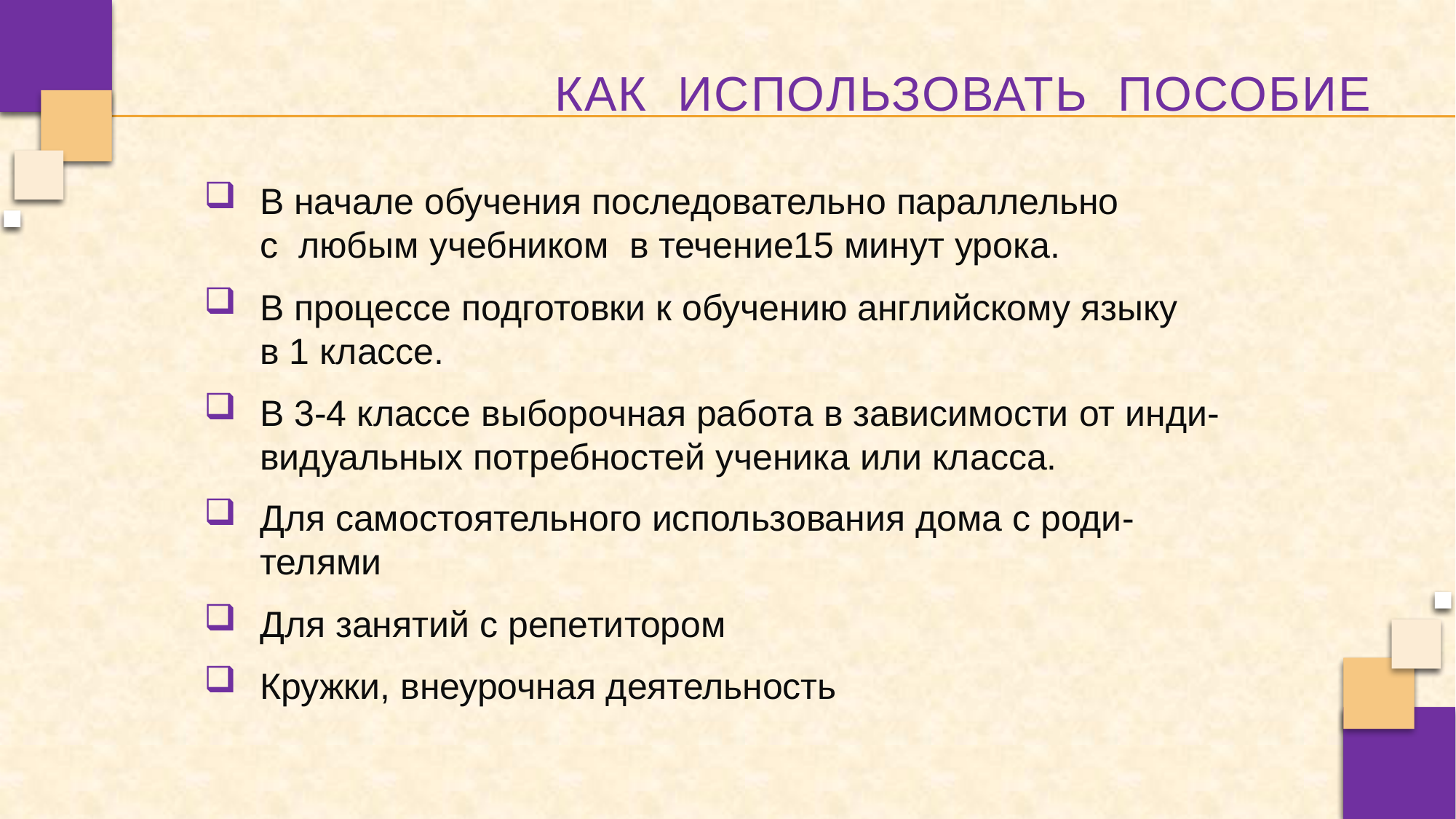

Как  использовать  пособие
В начале обучения последовательно параллельно
с  любым учебником  в течение15 минут урока.
В процессе подготовки к обучению английскому языку
в 1 классе.
В 3-4 классе выборочная работа в зависимости от инди-видуальных потребностей ученика или класса.
Для самостоятельного использования дома с роди-телями
Для занятий с репетитором
Кружки, внеурочная деятельность